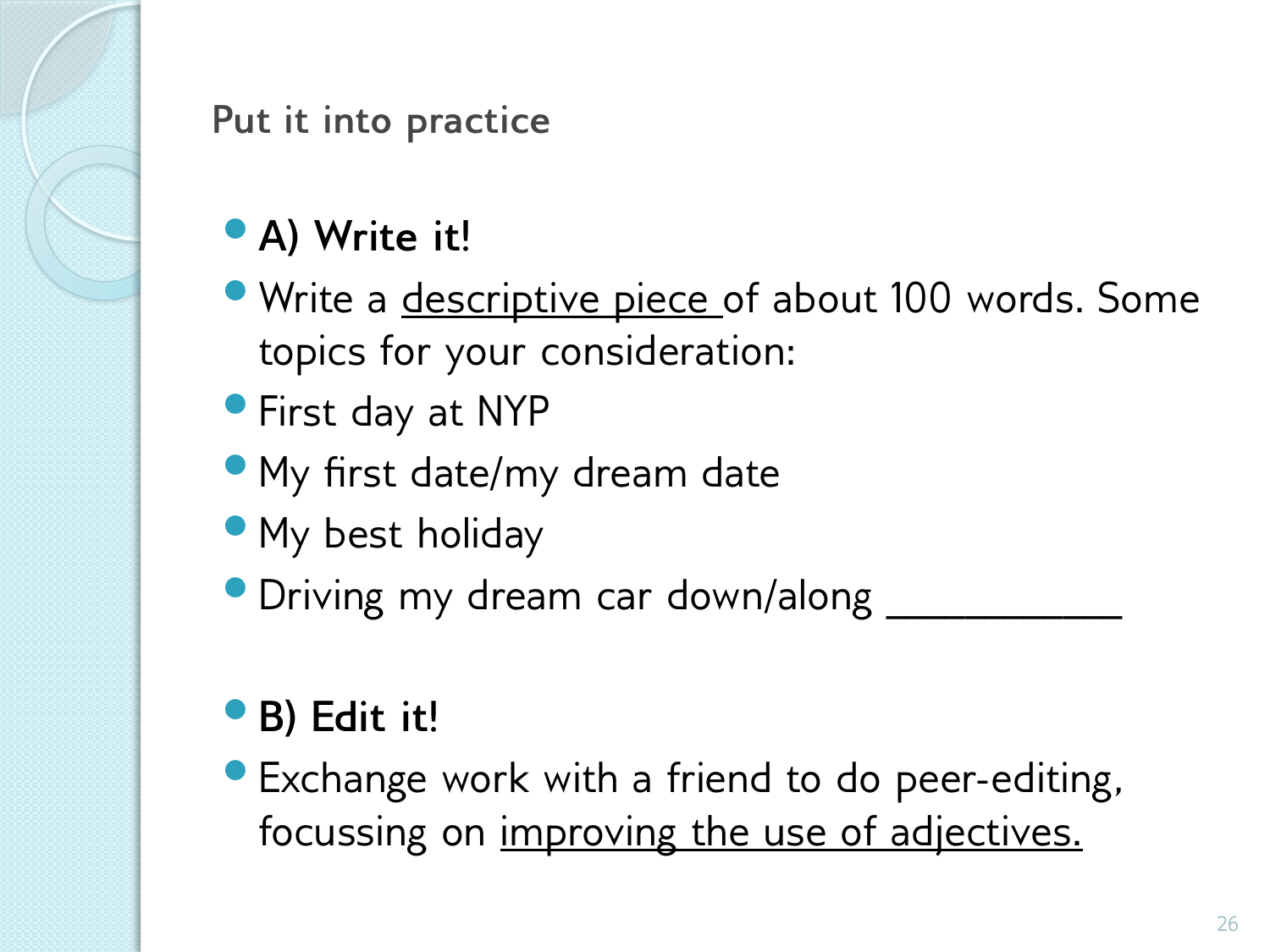

# Put it into practice
A) Write it!
Write a descriptive piece of about 100 words. Some topics for your consideration:
First day at NYP
My first date/my dream date
My best holiday
Driving my dream car down/along ____________

B) Edit it!
Exchange work with a friend to do peer-editing, focussing on improving the use of adjectives.

26